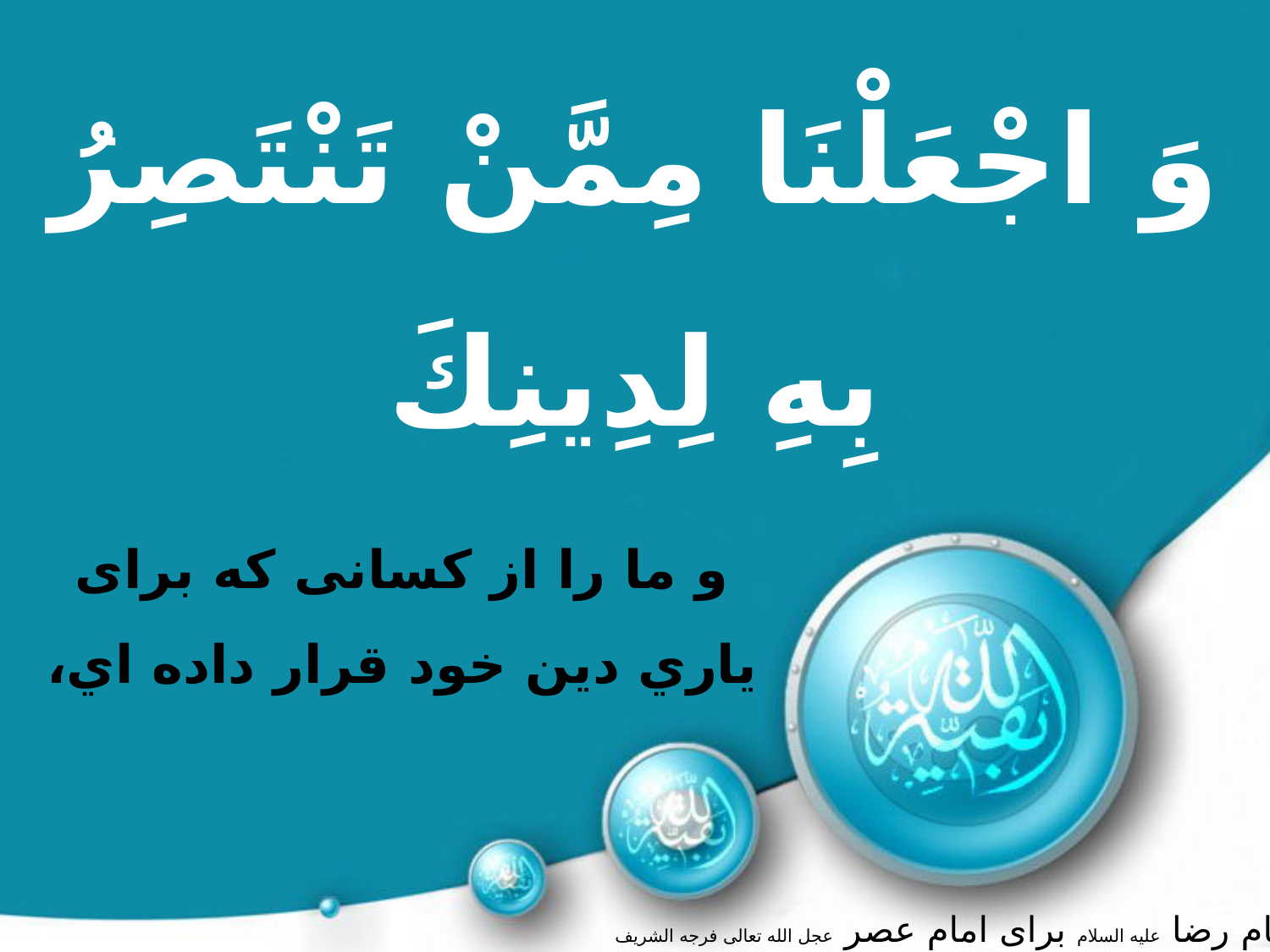

وَ اجْعَلْنَا مِمَّنْ تَنْتَصِرُ
بِهِ لِدِينِكَ
و ما را از كسانى كه براى ياري دين خود قرار داده اي،